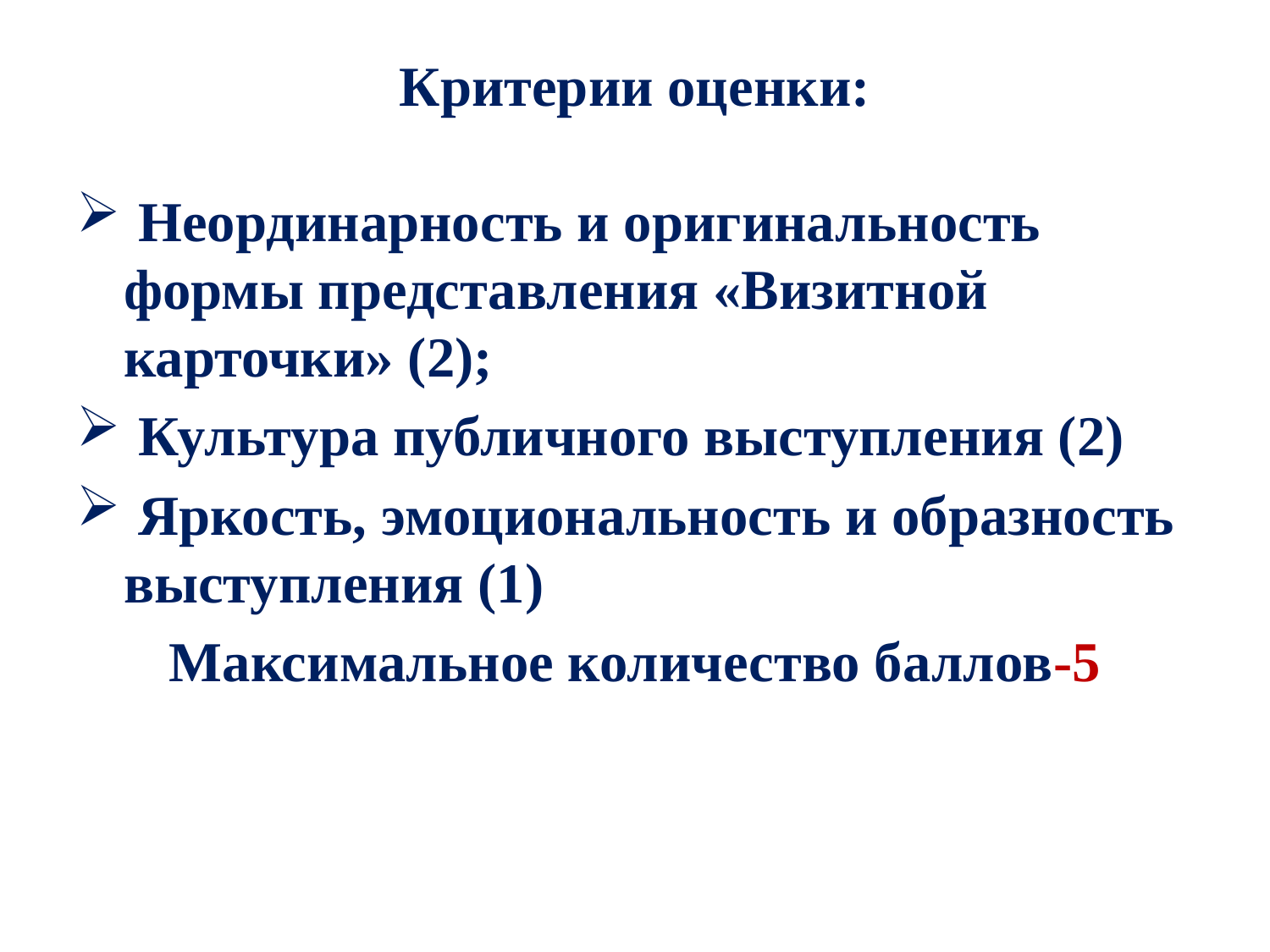

# Критерии оценки:
 Неординарность и оригинальность формы представления «Визитной карточки» (2);
 Культура публичного выступления (2)
 Яркость, эмоциональность и образность выступления (1)
Максимальное количество баллов-5